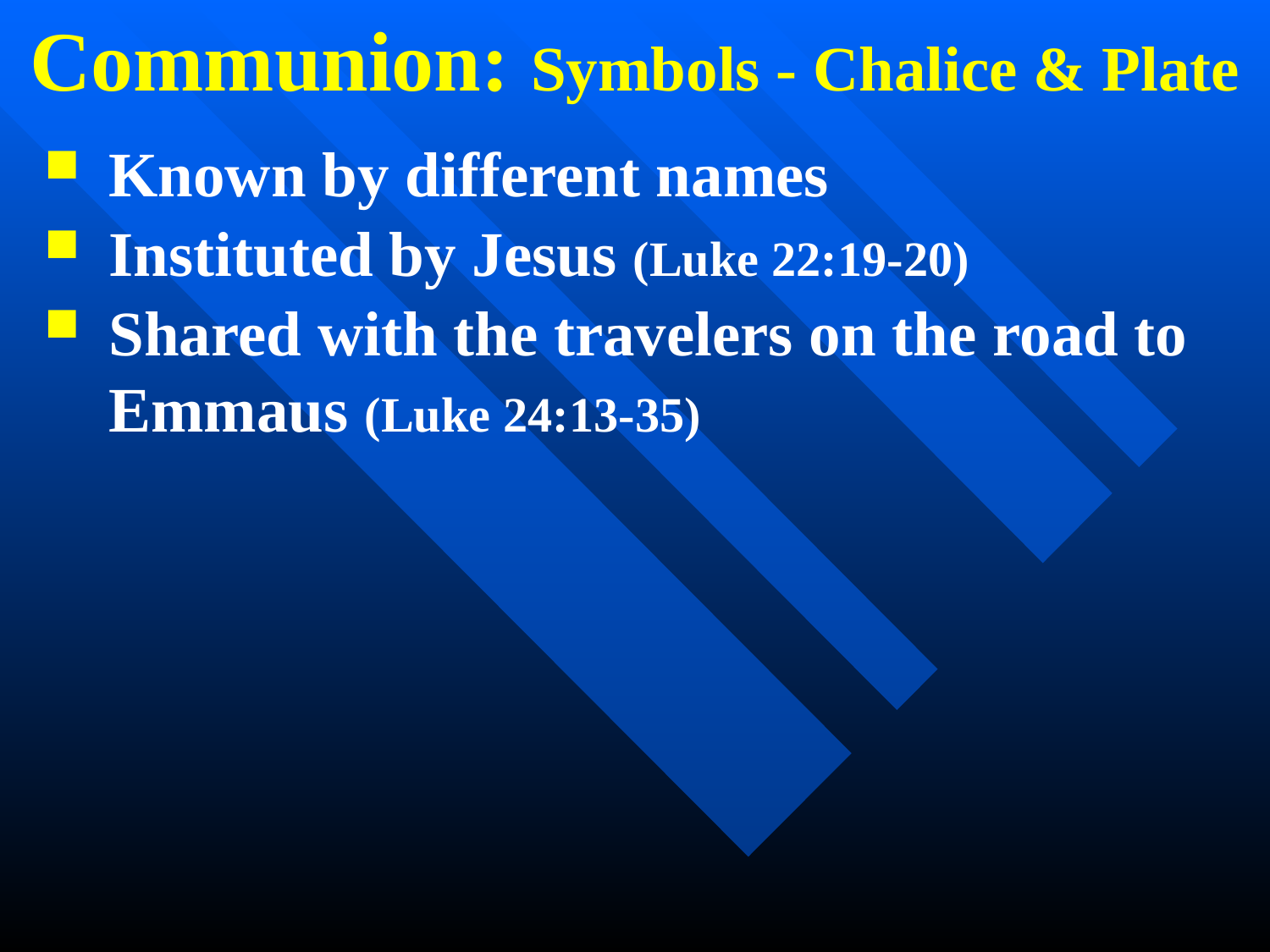

Communion: Symbols - Chalice & Plate
Known by different names
Instituted by Jesus (Luke 22:19-20)
Shared with the travelers on the road to Emmaus (Luke 24:13-35)